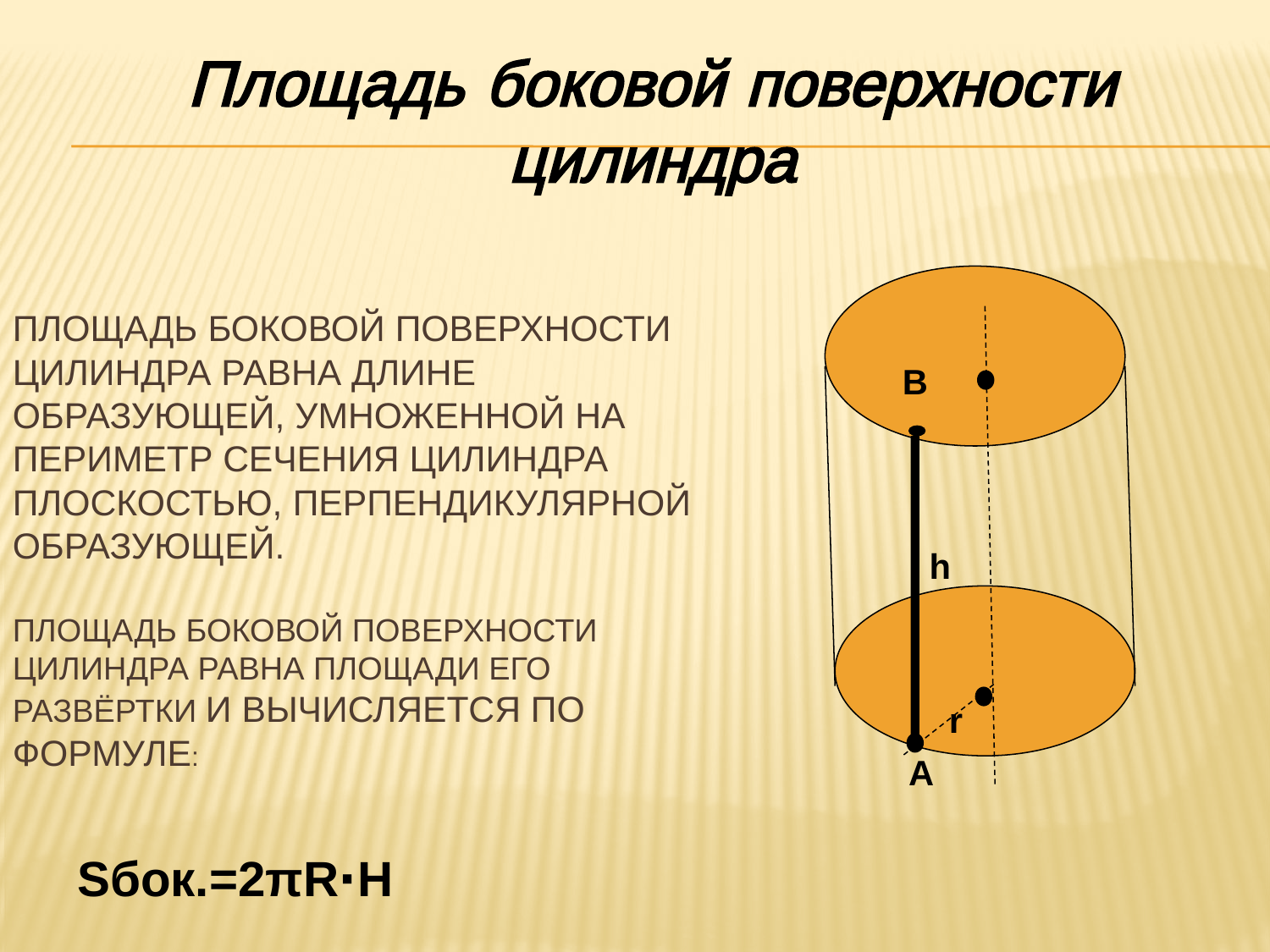

Площадь боковой поверхности цилиндра

# Площадь боковой поверхности цилиндра равна длине образующей, умноженной на периметр сечения цилиндра плоскостью, перпендикулярной образующей. площадь боковой поверхности цилиндра равна площади его развёртки и вычисляется по формуле:

В

h

r

А
Sбок.=2πR⋅H